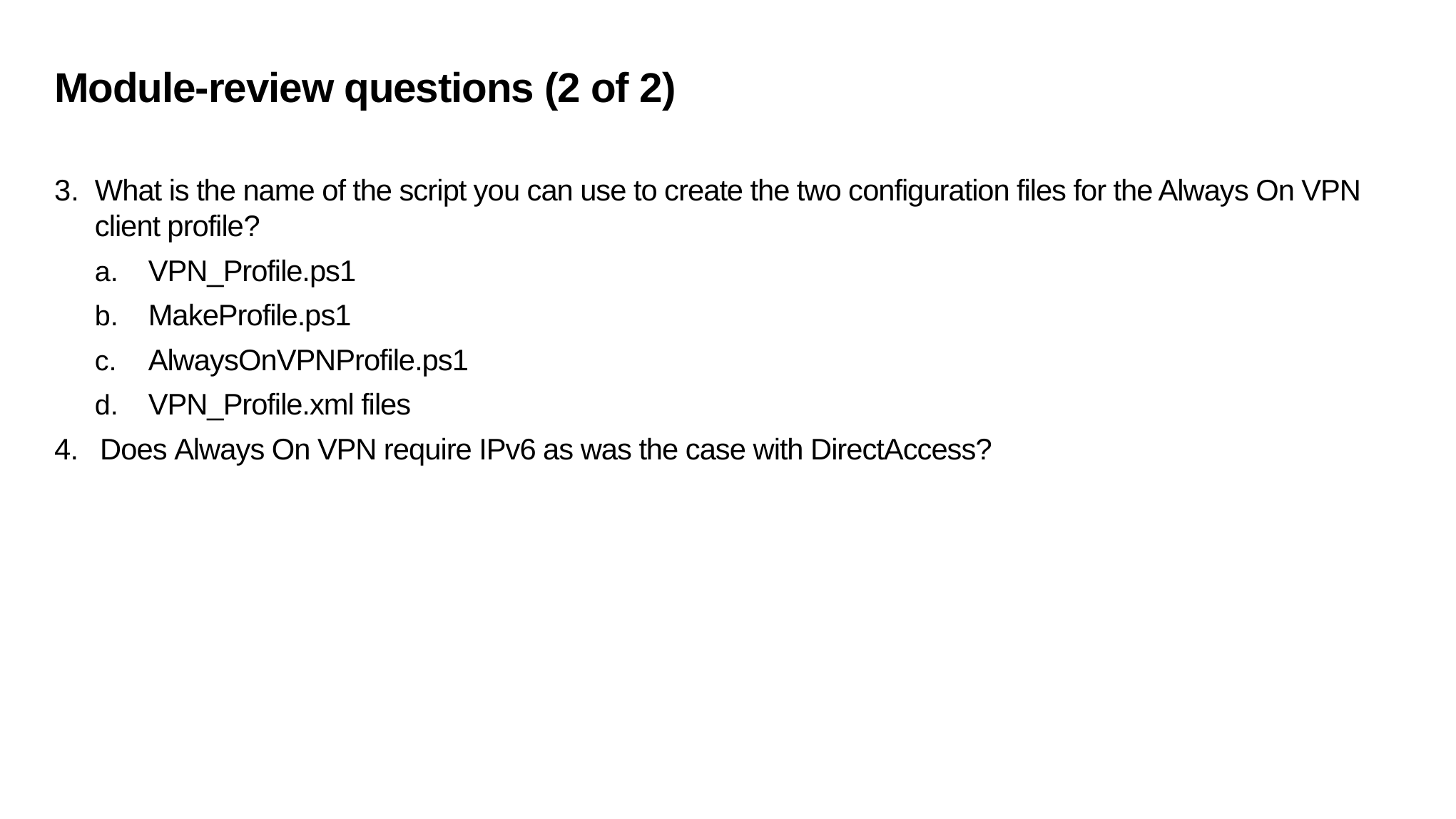

# Module-review questions (2 of 2)
What is the name of the script you can use to create the two configuration files for the Always On VPN client profile?
VPN_Profile.ps1
MakeProfile.ps1
AlwaysOnVPNProfile.ps1
VPN_Profile.xml files
4.   Does Always On VPN require IPv6 as was the case with DirectAccess?